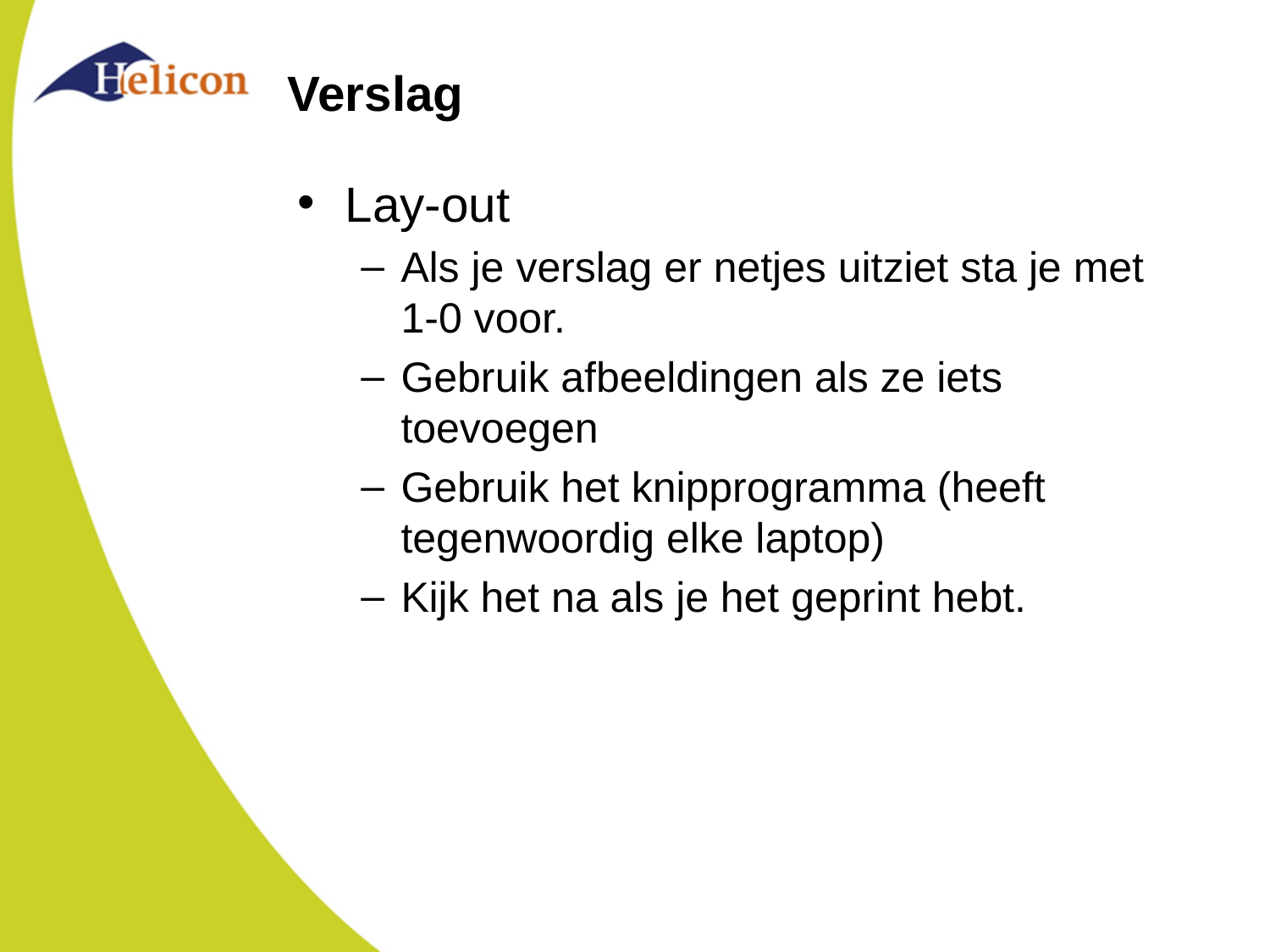

# Verslag
Lay-out
Als je verslag er netjes uitziet sta je met 1-0 voor.
Gebruik afbeeldingen als ze iets toevoegen
Gebruik het knipprogramma (heeft tegenwoordig elke laptop)
Kijk het na als je het geprint hebt.